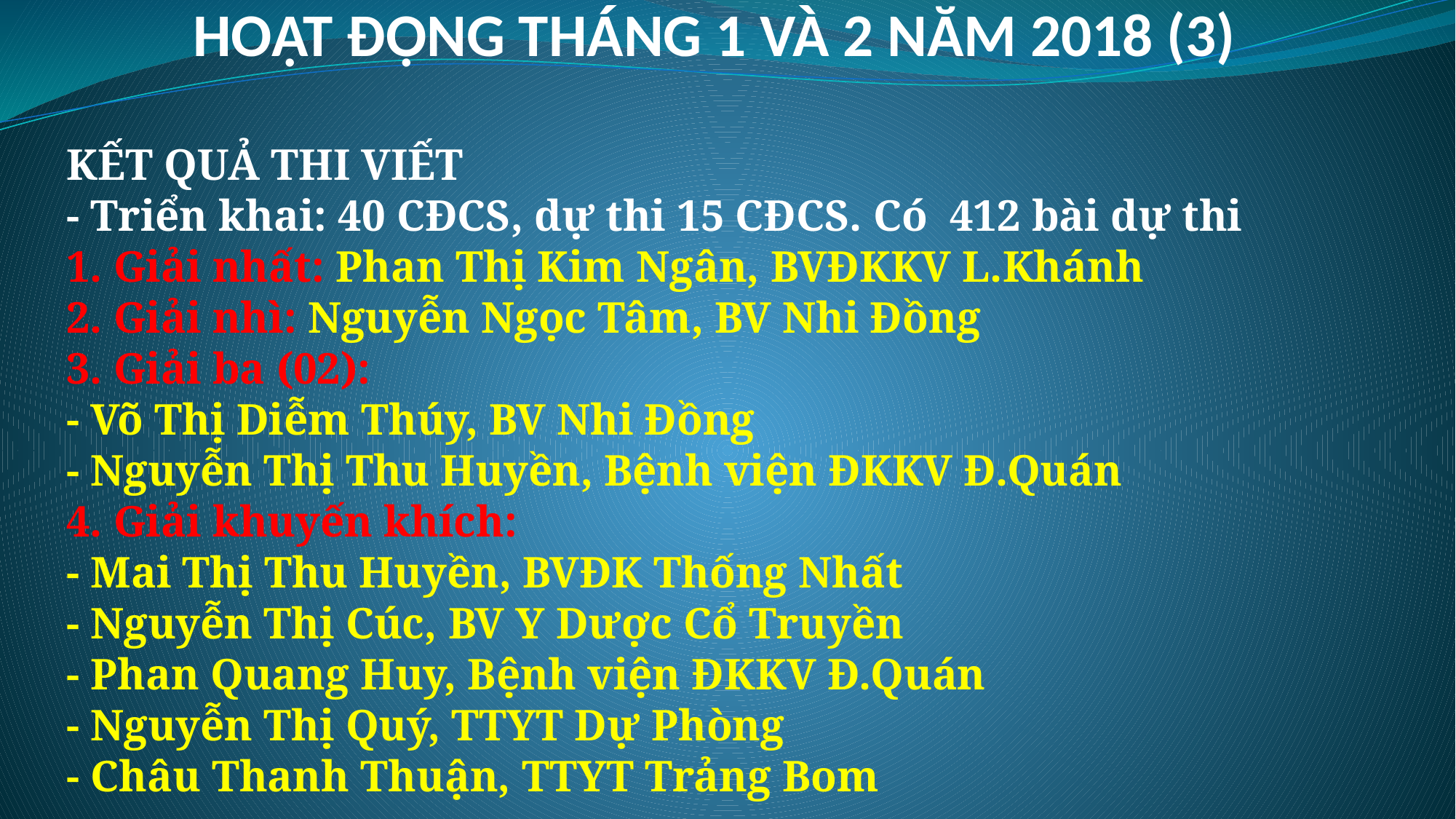

# HOẠT ĐỘNG THÁNG 1 VÀ 2 NĂM 2018 (3)
KẾT QUẢ THI VIẾT
- Triển khai: 40 CĐCS, dự thi 15 CĐCS. Có  412 bài dự thi
1. Giải nhất: Phan Thị Kim Ngân, BVĐKKV L.Khánh
2. Giải nhì: Nguyễn Ngọc Tâm, BV Nhi Đồng
3. Giải ba (02):
- Võ Thị Diễm Thúy, BV Nhi Đồng
- Nguyễn Thị Thu Huyền, Bệnh viện ĐKKV Đ.Quán
4. Giải khuyến khích:
- Mai Thị Thu Huyền, BVĐK Thống Nhất
- Nguyễn Thị Cúc, BV Y Dược Cổ Truyền
- Phan Quang Huy, Bệnh viện ĐKKV Đ.Quán
- Nguyễn Thị Quý, TTYT Dự Phòng
- Châu Thanh Thuận, TTYT Trảng Bom